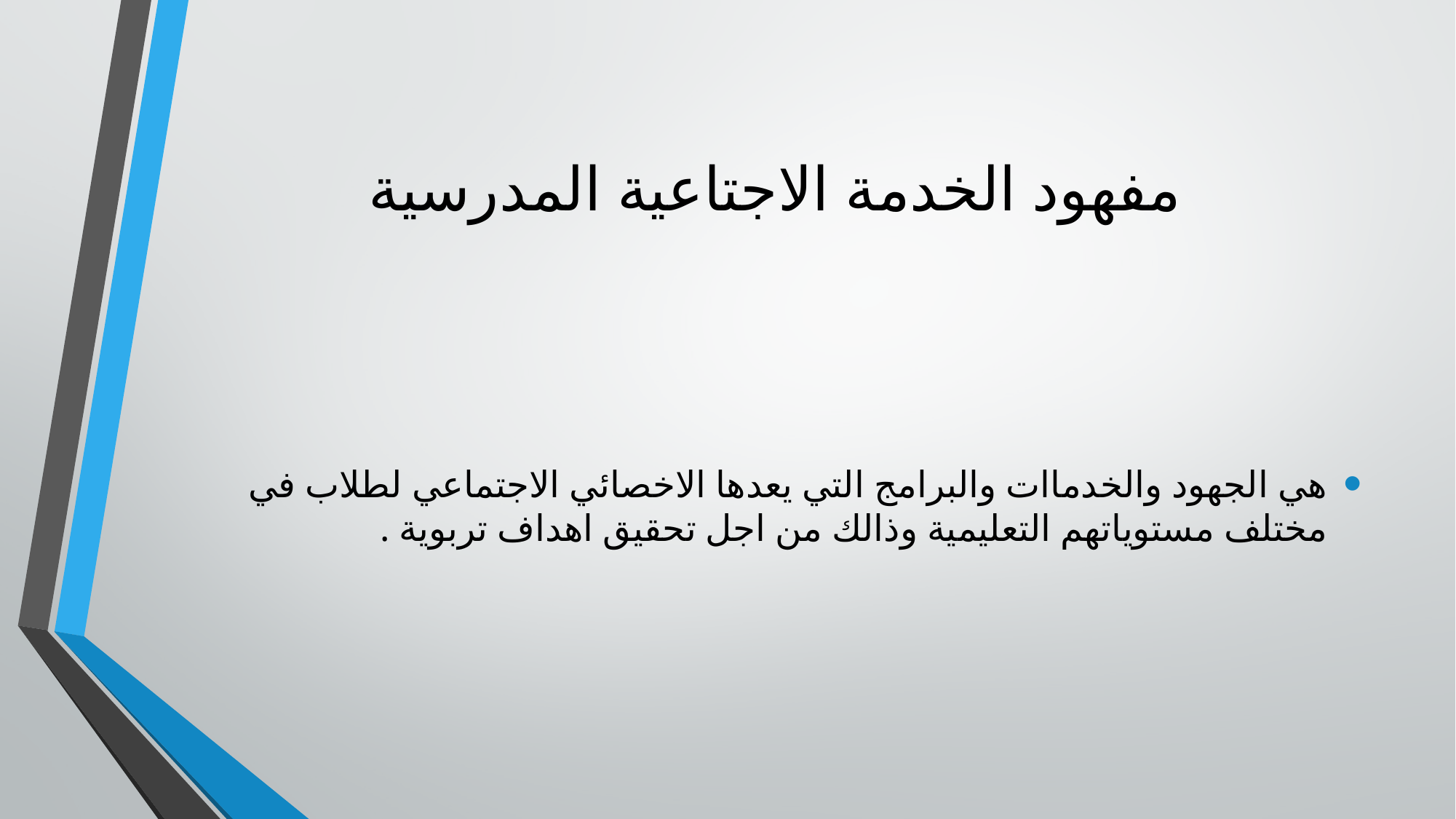

# مفهود الخدمة الاجتاعية المدرسية
هي الجهود والخدماات والبرامج التي يعدها الاخصائي الاجتماعي لطلاب في مختلف مستوياتهم التعليمية وذالك من اجل تحقيق اهداف تربوية .